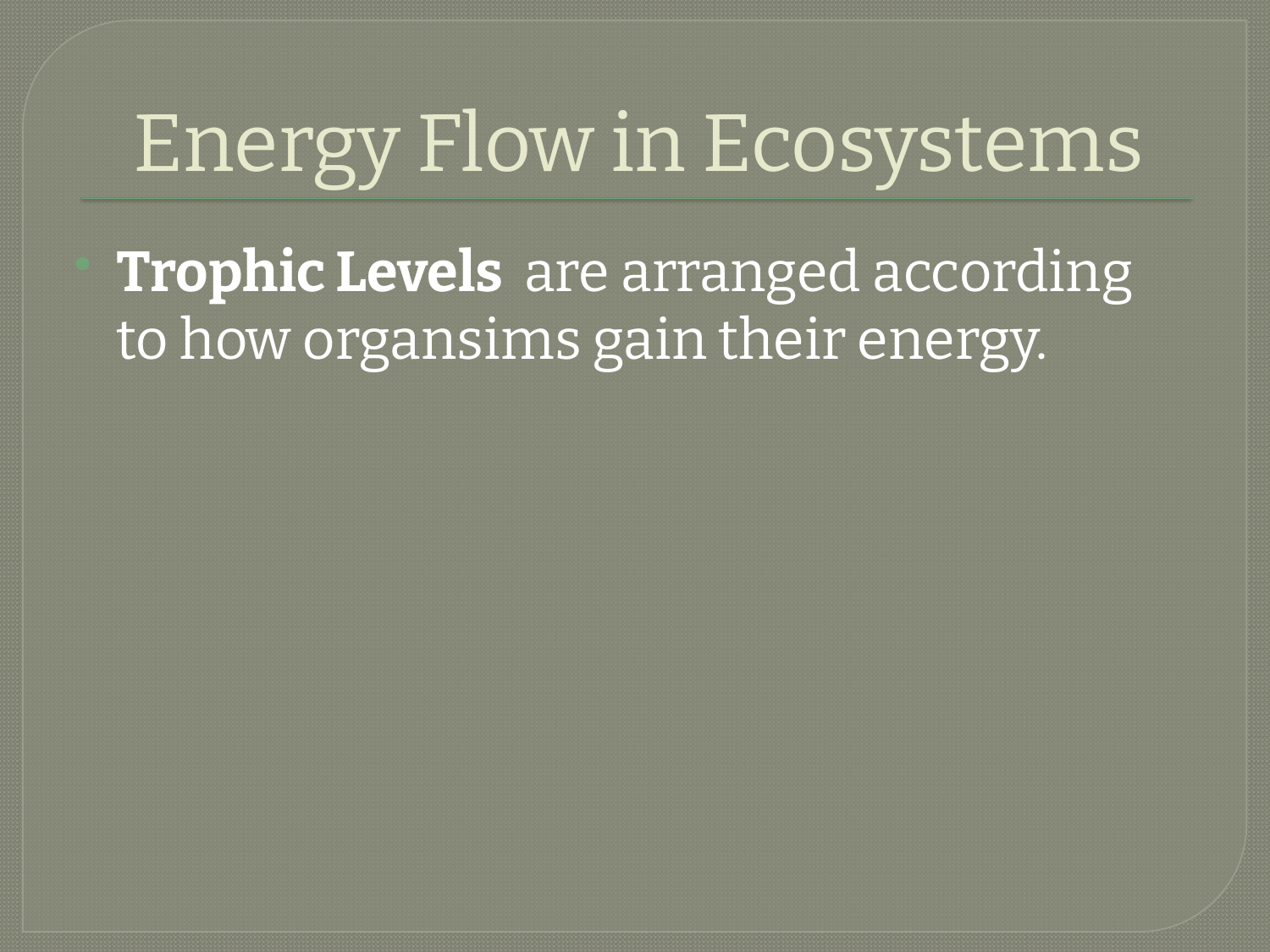

# Energy Flow in Ecosystems
Trophic Levels  are arranged according to how organsims gain their energy.